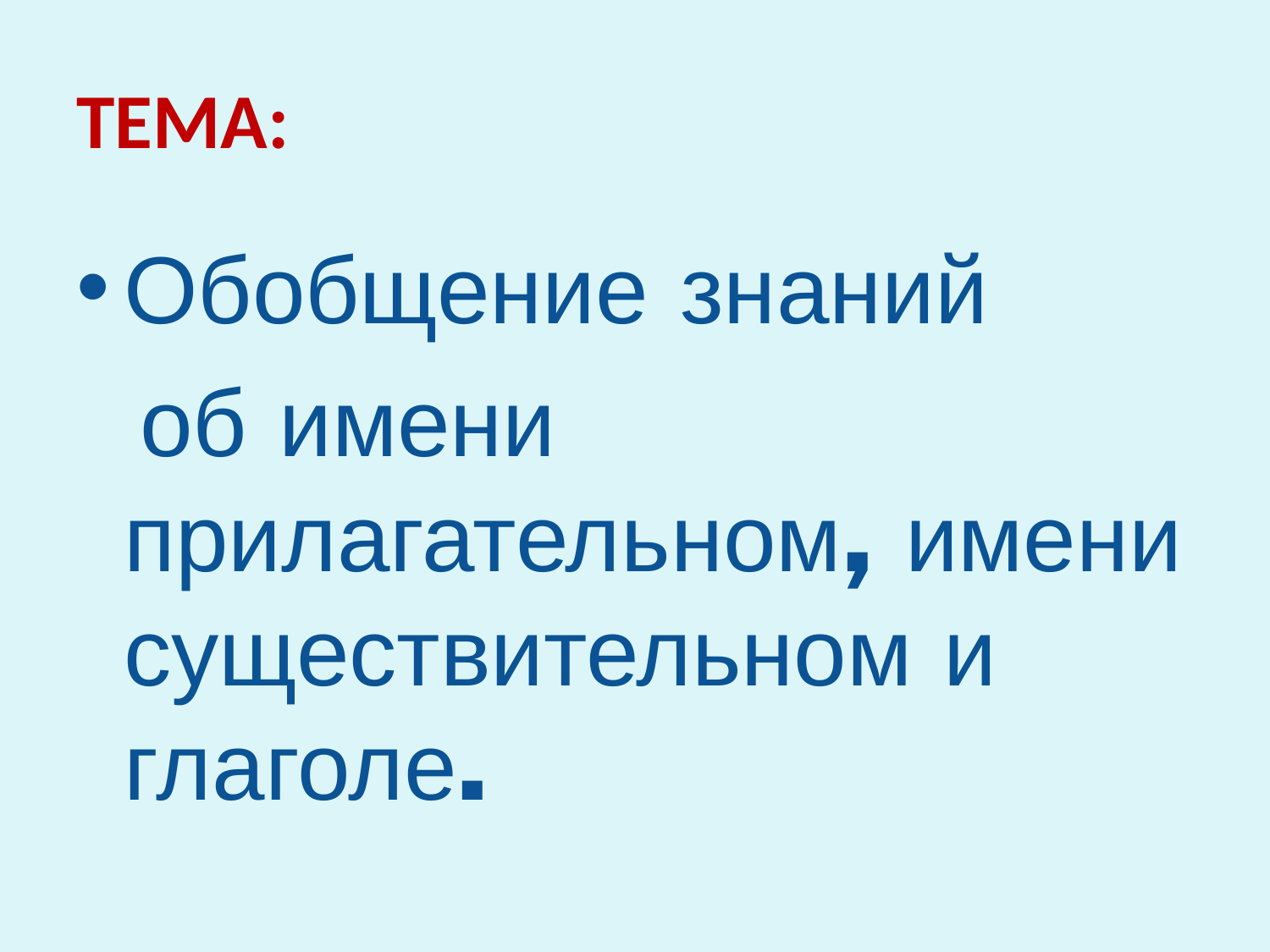

# ТЕМА:
Обобщение знаний
  об имени прилагательном, имени существительном и глаголе.